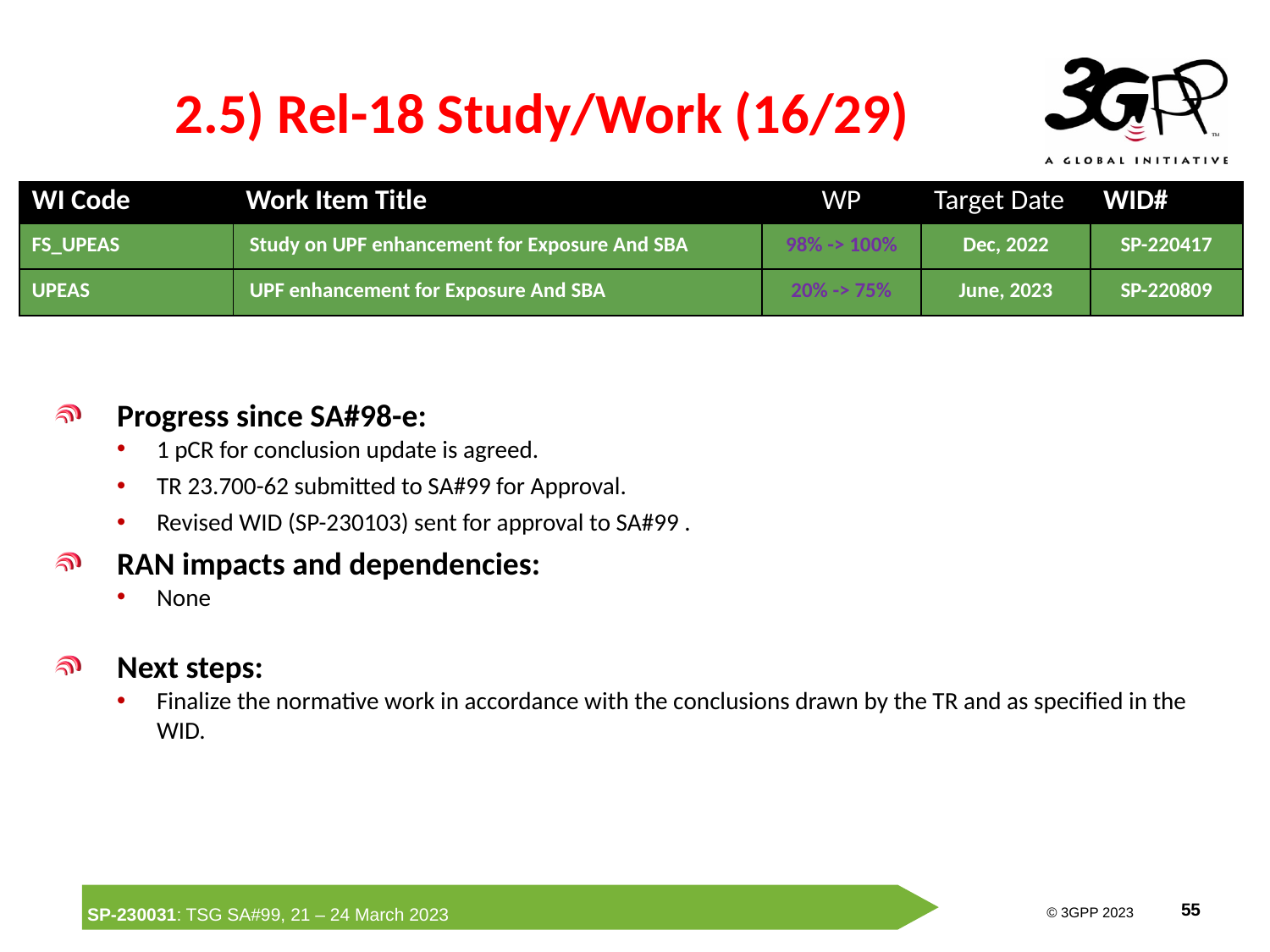

# 2.5) Rel-18 Study/Work (16/29)
| WI Code | Work Item Title | WP | Target Date | WID# |
| --- | --- | --- | --- | --- |
| FS\_UPEAS | Study on UPF enhancement for Exposure And SBA | 98% -> 100% | Dec, 2022 | SP-220417 |
| UPEAS | UPF enhancement for Exposure And SBA | 20% -> 75% | June, 2023 | SP-220809 |
Progress since SA#98-e:
1 pCR for conclusion update is agreed.
TR 23.700-62 submitted to SA#99 for Approval.
Revised WID (SP-230103) sent for approval to SA#99 .
RAN impacts and dependencies:
None

Next steps:
Finalize the normative work in accordance with the conclusions drawn by the TR and as specified in the WID.